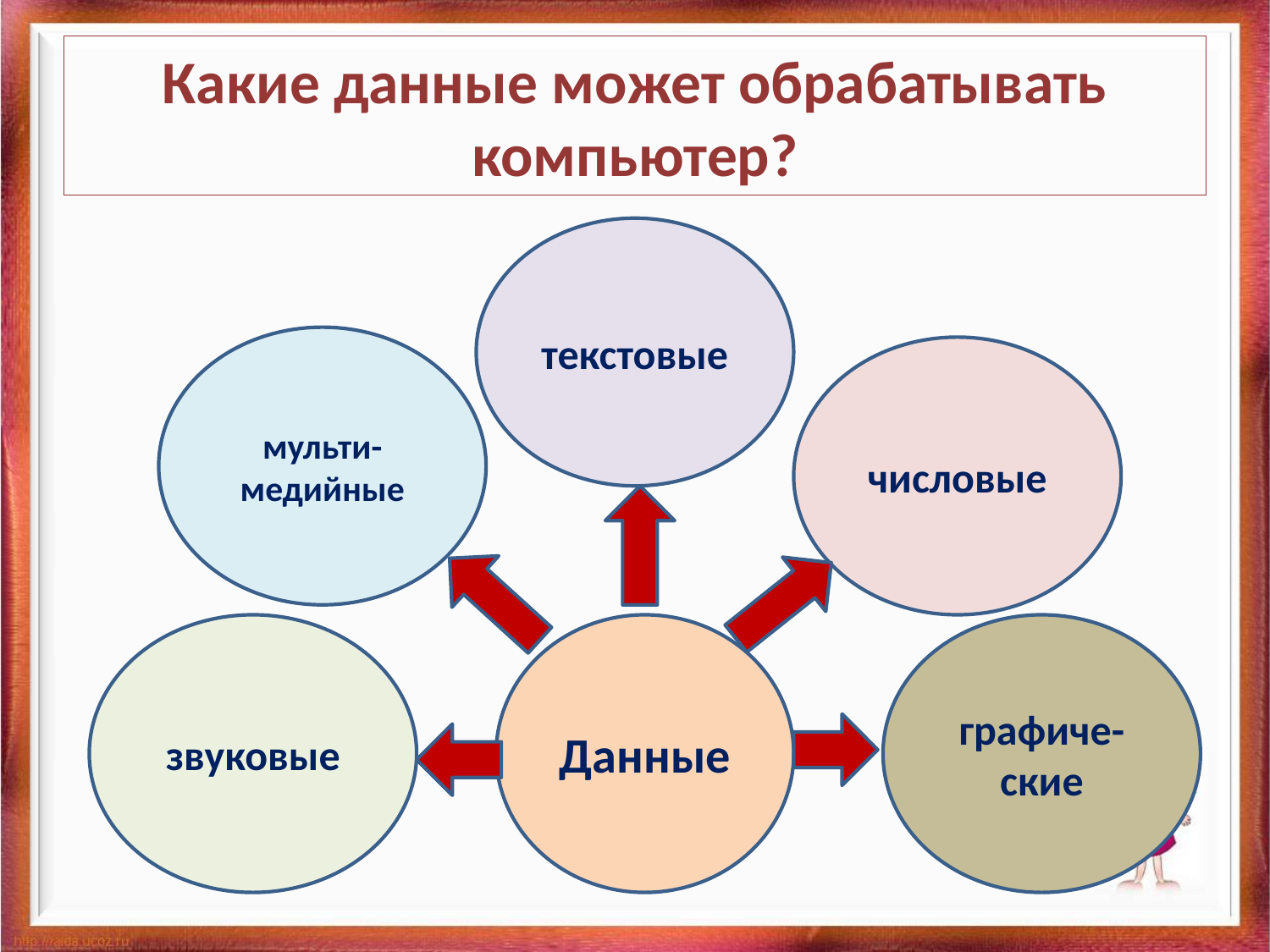

# Какие данные может обрабатывать компьютер?
текстовые
мульти-
медийные
числовые

звуковые
Данные
графиче-ские